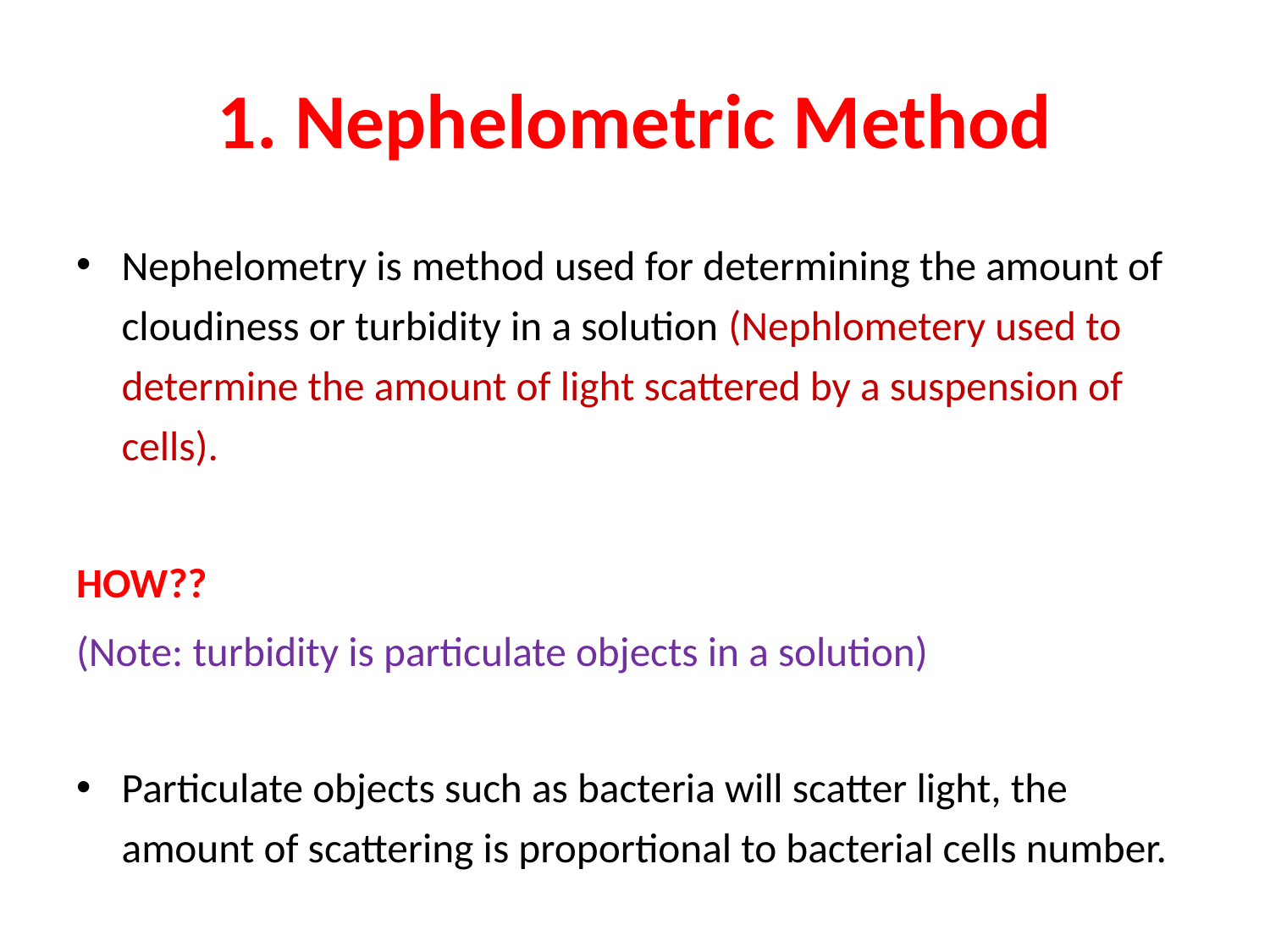

# 1. Nephelometric Method
Nephelometry is method used for determining the amount of cloudiness or turbidity in a solution (Nephlometery used to determine the amount of light scattered by a suspension of cells).

HOW??
(Note: turbidity is particulate objects in a solution)

Particulate objects such as bacteria will scatter light, the amount of scattering is proportional to bacterial cells number.